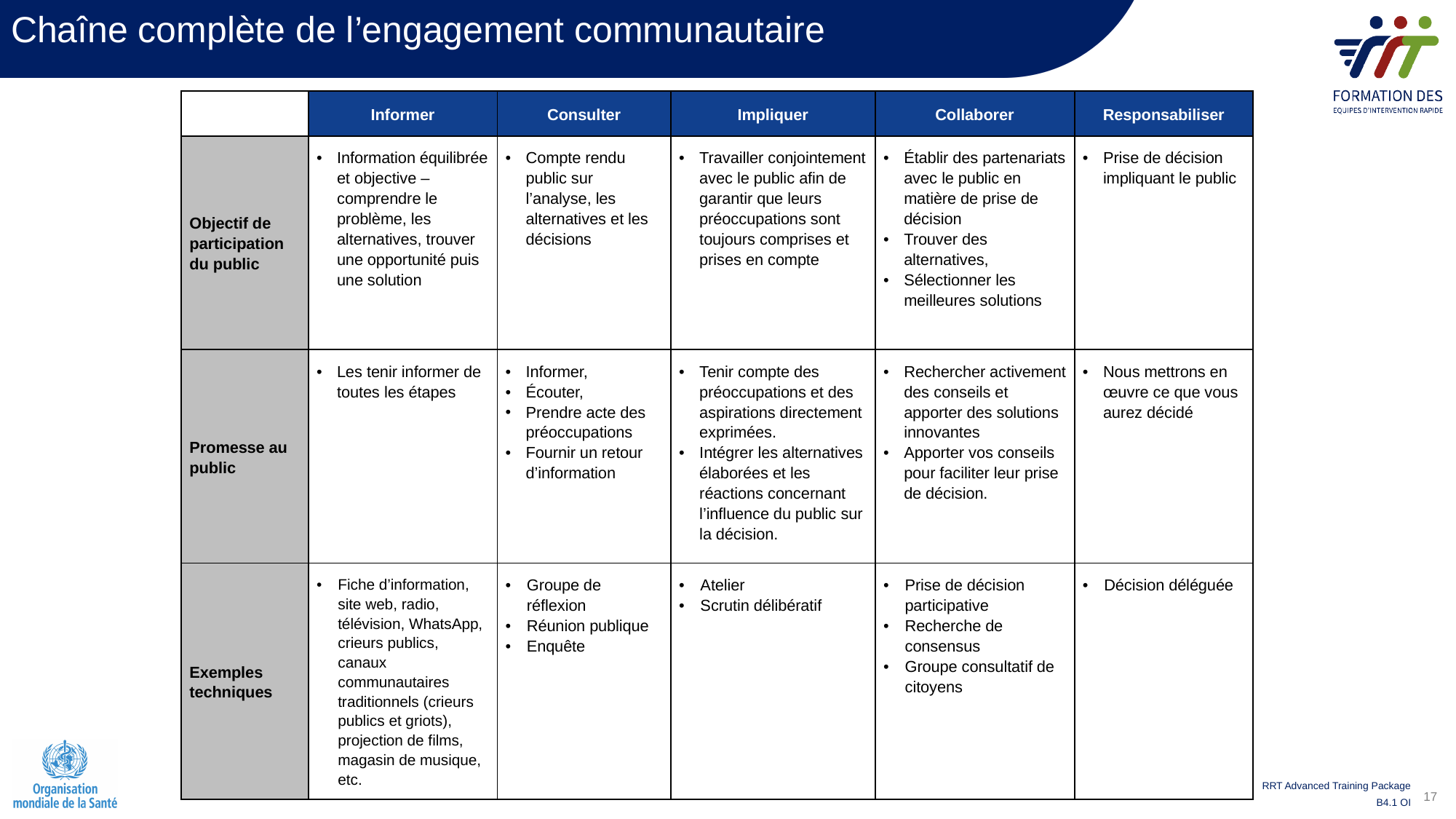

Chaîne complète de l’engagement communautaire
|  | Informer | Consulter | Impliquer | Collaborer | Responsabiliser |
| --- | --- | --- | --- | --- | --- |
| Objectif de participation du public | Information équilibrée et objective – comprendre le problème, les alternatives, trouver une opportunité puis une solution | Compte rendu public sur l’analyse, les alternatives et les décisions | Travailler conjointement avec le public afin de garantir que leurs préoccupations sont toujours comprises et prises en compte | Établir des partenariats avec le public en matière de prise de décision Trouver des alternatives, Sélectionner les meilleures solutions | Prise de décision impliquant le public |
| Promesse au public | Les tenir informer de toutes les étapes | Informer,  Écouter, Prendre acte des préoccupations  Fournir un retour d’information | Tenir compte des préoccupations et des aspirations directement exprimées. Intégrer les alternatives élaborées et les réactions concernant l’influence du public sur la décision. | Rechercher activement des conseils et apporter des solutions innovantes Apporter vos conseils pour faciliter leur prise de décision. | Nous mettrons en œuvre ce que vous aurez décidé |
| Exemples techniques | Fiche d’information, site web, radio, télévision, WhatsApp, crieurs publics, canaux communautaires traditionnels (crieurs publics et griots), projection de films, magasin de musique, etc. | Groupe de réflexion  Réunion publique  Enquête | Atelier  Scrutin délibératif | Prise de décision participative  Recherche de consensus Groupe consultatif de citoyens | Décision déléguée |